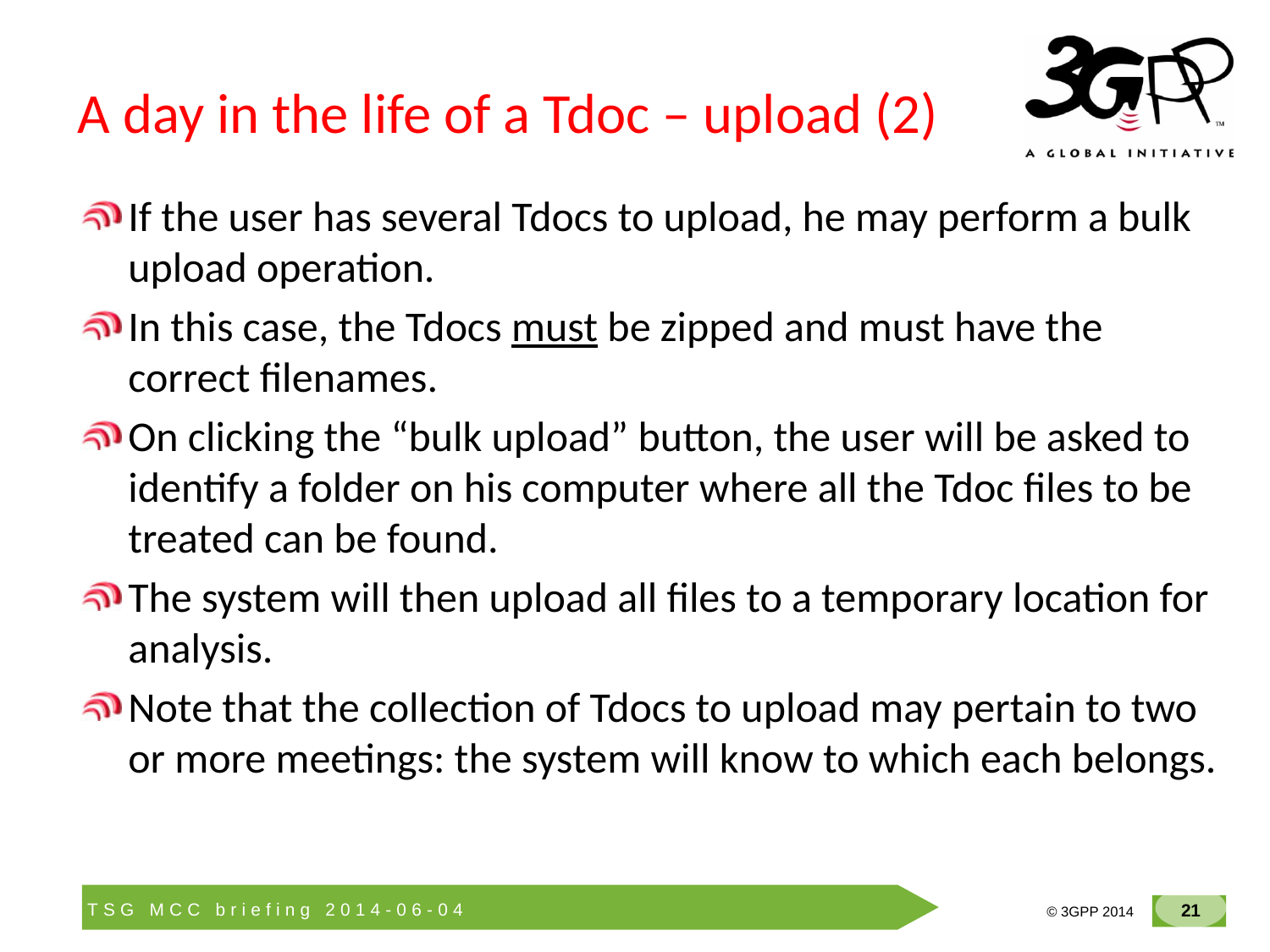

# A day in the life of a Tdoc – upload (2)
If the user has several Tdocs to upload, he may perform a bulk upload operation.
In this case, the Tdocs must be zipped and must have the correct filenames.
On clicking the “bulk upload” button, the user will be asked to identify a folder on his computer where all the Tdoc files to be treated can be found.
The system will then upload all files to a temporary location for analysis.
Note that the collection of Tdocs to upload may pertain to two or more meetings: the system will know to which each belongs.